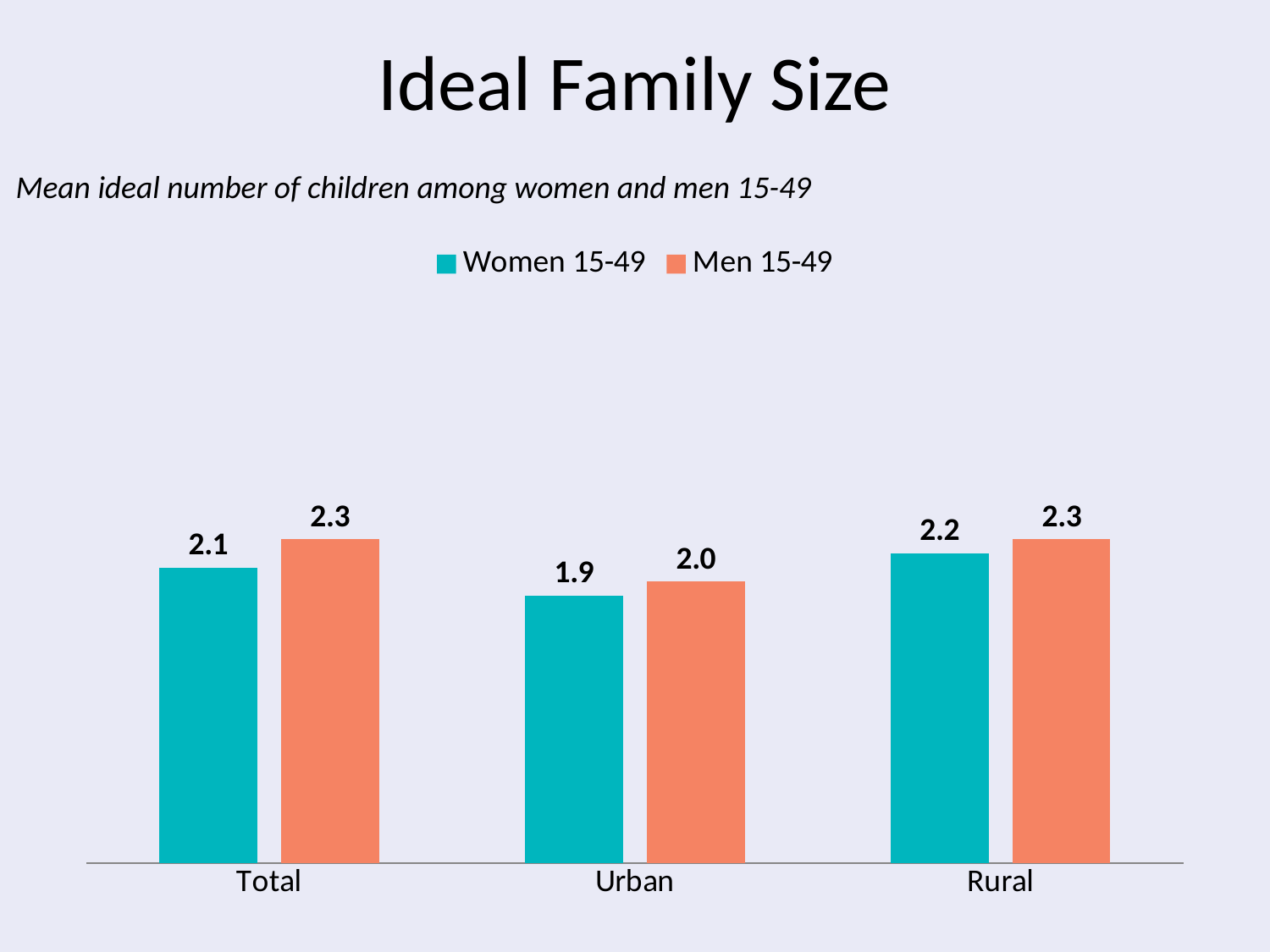

# Ideal Family Size
Mean ideal number of children among women and men 15-49

### Chart

| Category | Women 15-49 | Men 15-49 |
|---|---|---|
| Total | 2.1 | 2.3 |
| Urban | 1.9000000000000001 | 2.0 |
| Rural | 2.2 | 2.3 |